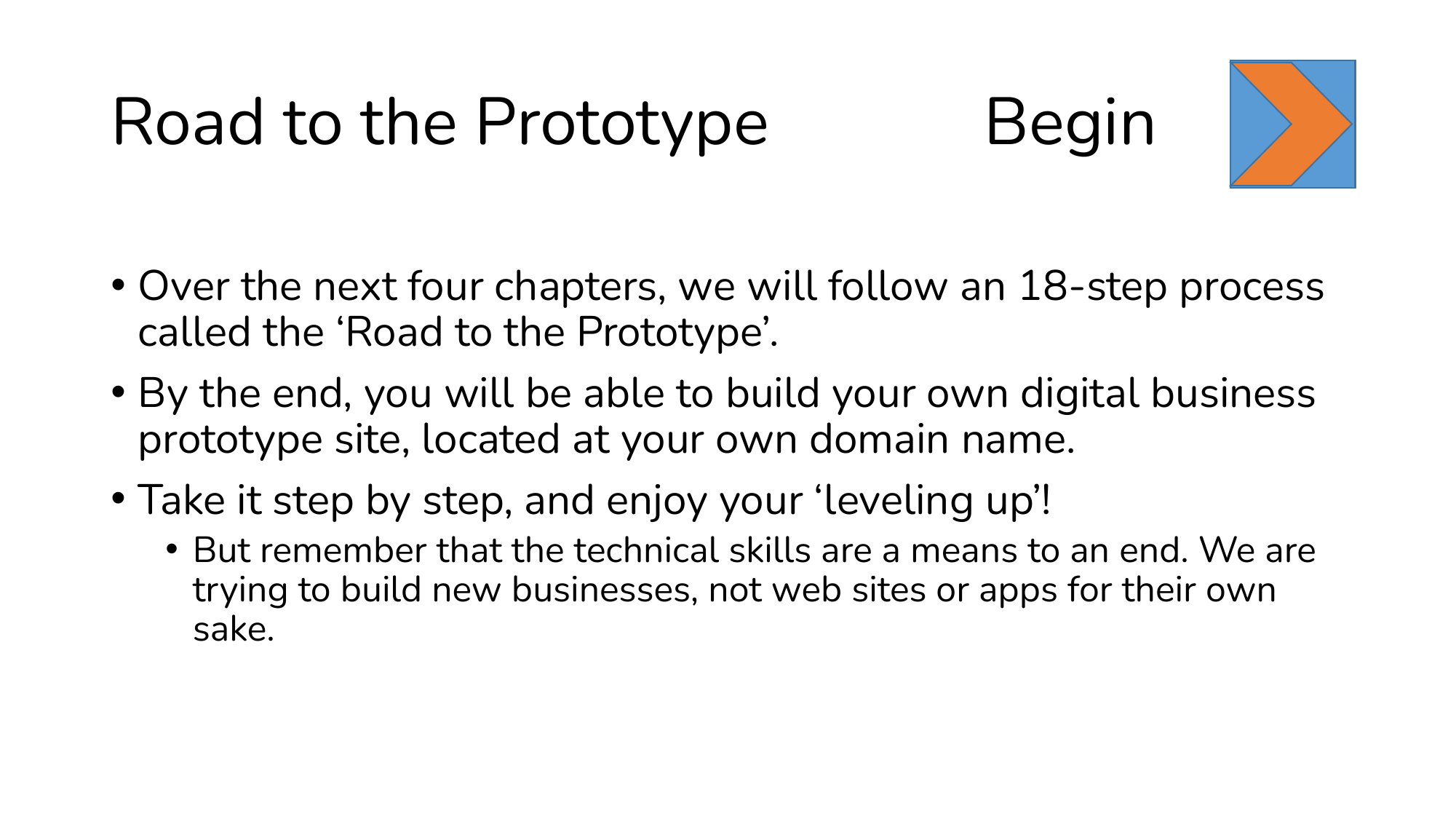

# Road to the Prototype		Begin

Over the next four chapters, we will follow an 18-step process called the ‘Road to the Prototype’.
By the end, you will be able to build your own digital business prototype site, located at your own domain name.
Take it step by step, and enjoy your ‘leveling up’!
But remember that the technical skills are a means to an end. We are trying to build new businesses, not web sites or apps for their own sake.